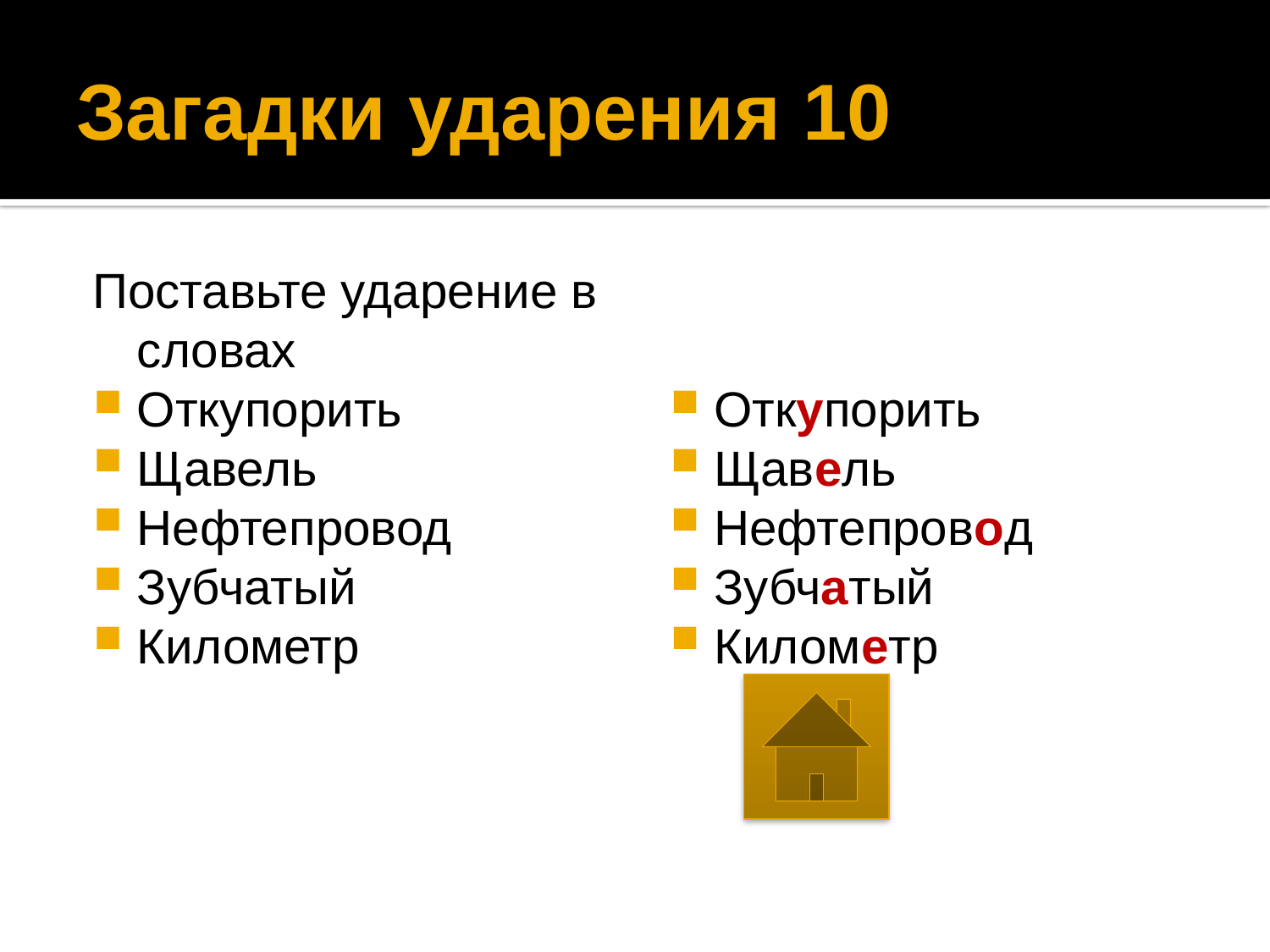

# Загадки ударения 10
Поставьте ударение в словах
Откупорить
Щавель
Нефтепровод
Зубчатый
Километр

Откупорить
Щавель
Нефтепровод
Зубчатый
Километр